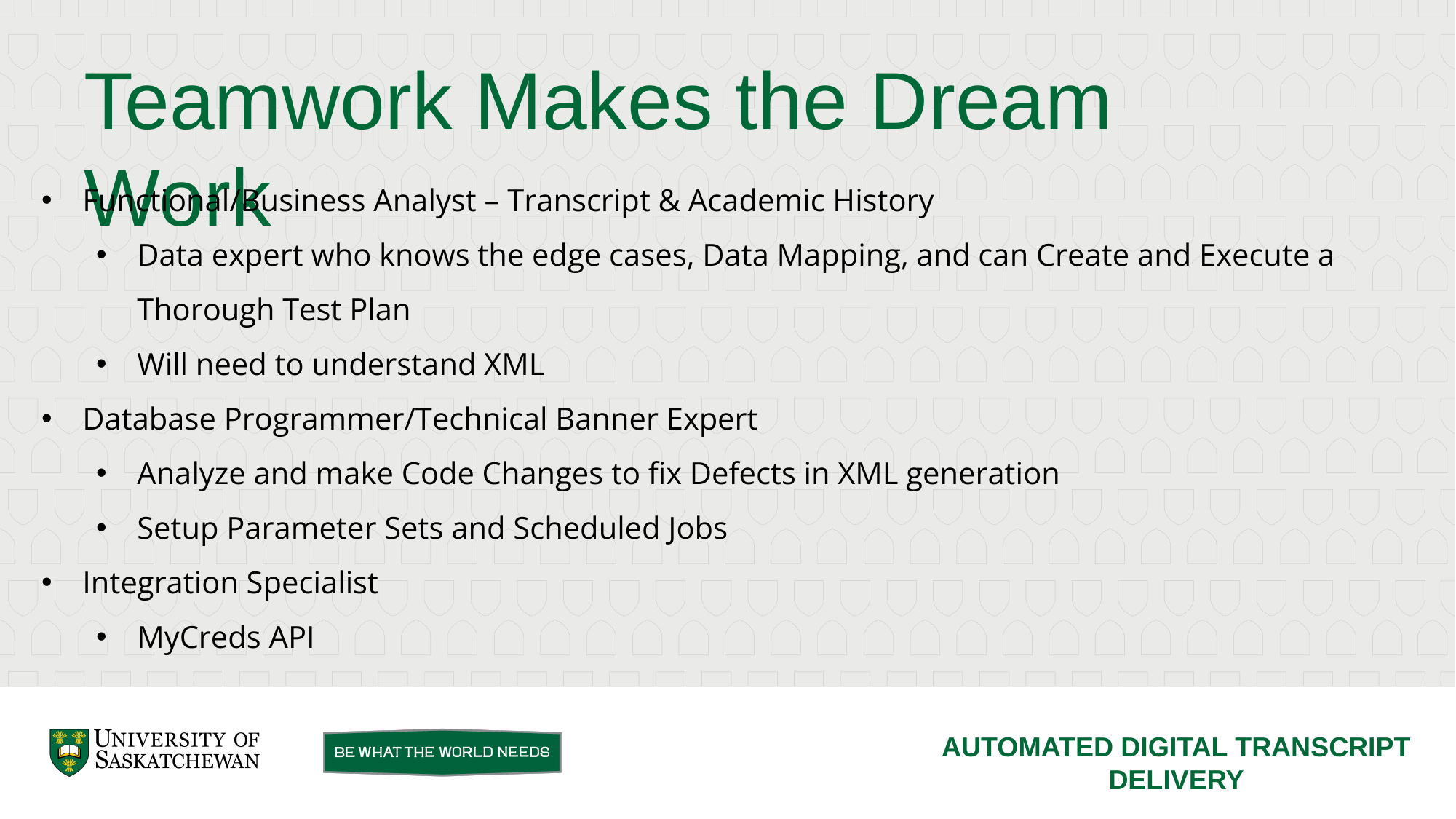

Teamwork Makes the Dream Work
Functional/Business Analyst – Transcript & Academic History
Data expert who knows the edge cases, Data Mapping, and can Create and Execute a Thorough Test Plan
Will need to understand XML
Database Programmer/Technical Banner Expert
Analyze and make Code Changes to fix Defects in XML generation
Setup Parameter Sets and Scheduled Jobs
Integration Specialist
MyCreds API

AUTOMATED DIGITAL TRANSCRIPT DELIVERY